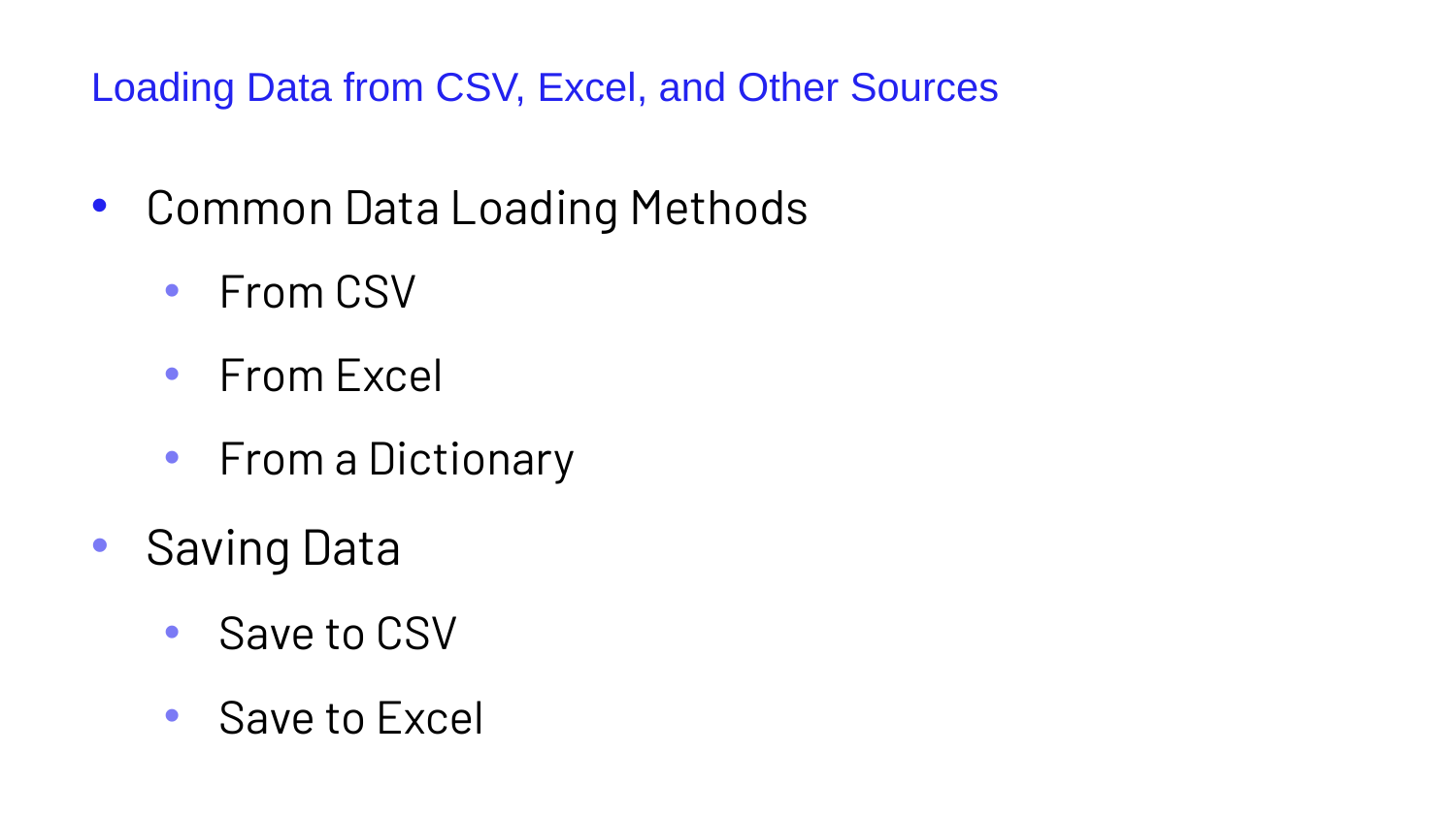

Loading Data from CSV, Excel, and Other Sources
Common Data Loading Methods
From CSV
From Excel
From a Dictionary
Saving Data
Save to CSV
Save to Excel